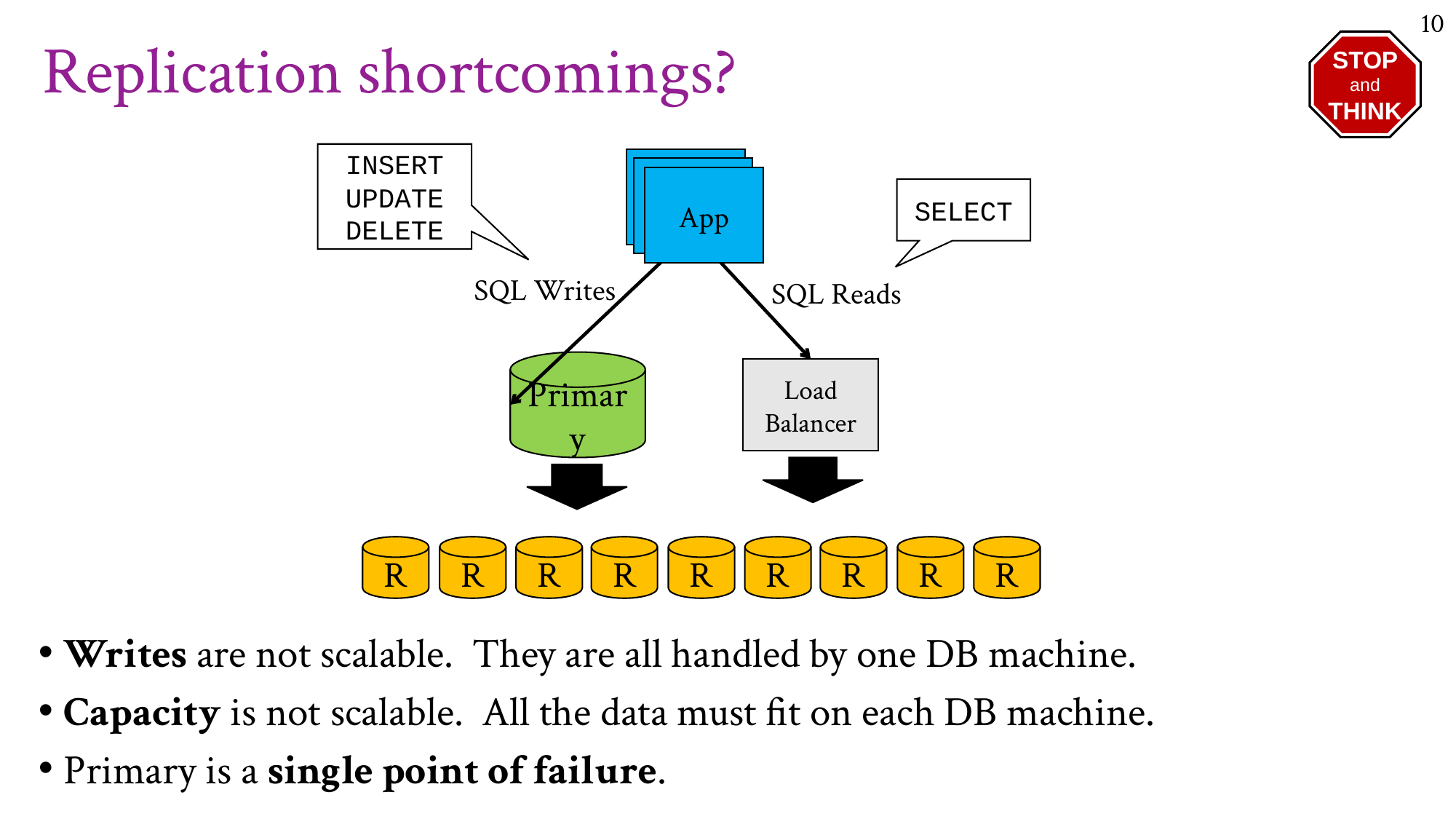

# Replication shortcomings?

STOP
and
THINK

INSERT
UPDATE
DELETE
App
App
App
SELECT
SQL Writes
SQL Reads
Primary
Load Balancer

R
R
R
R
R
R
R
R
R
Writes are not scalable.  They are all handled by one DB machine.
Capacity is not scalable.  All the data must fit on each DB machine.
Primary is a single point of failure.